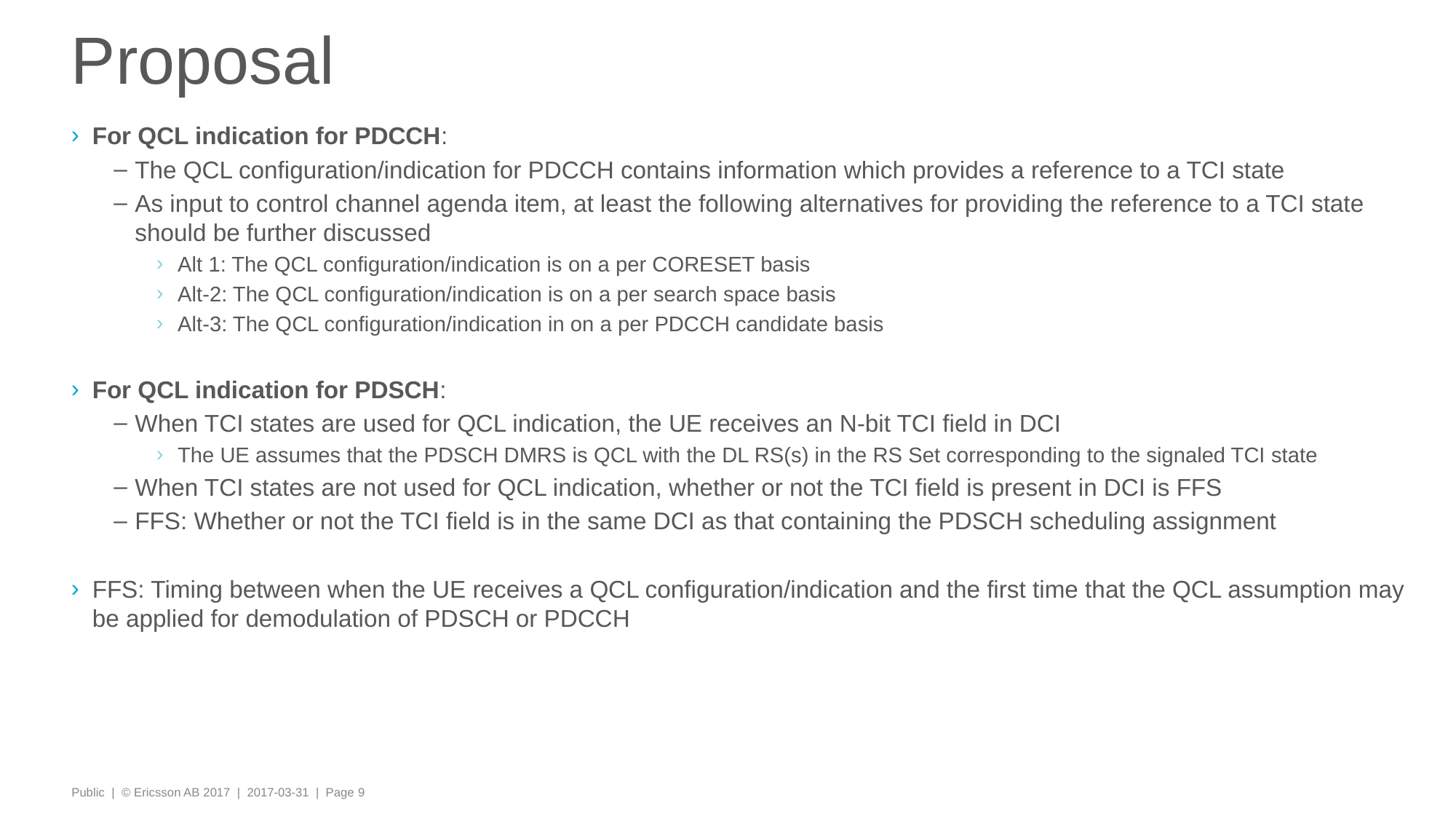

# Proposal
For QCL indication for PDCCH:
The QCL configuration/indication for PDCCH contains information which provides a reference to a TCI state
As input to control channel agenda item, at least the following alternatives for providing the reference to a TCI state should be further discussed
Alt 1: The QCL configuration/indication is on a per CORESET basis
Alt-2: The QCL configuration/indication is on a per search space basis
Alt-3: The QCL configuration/indication in on a per PDCCH candidate basis

For QCL indication for PDSCH:
When TCI states are used for QCL indication, the UE receives an N-bit TCI field in DCI
The UE assumes that the PDSCH DMRS is QCL with the DL RS(s) in the RS Set corresponding to the signaled TCI state
When TCI states are not used for QCL indication, whether or not the TCI field is present in DCI is FFS
FFS: Whether or not the TCI field is in the same DCI as that containing the PDSCH scheduling assignment

FFS: Timing between when the UE receives a QCL configuration/indication and the first time that the QCL assumption may be applied for demodulation of PDSCH or PDCCH